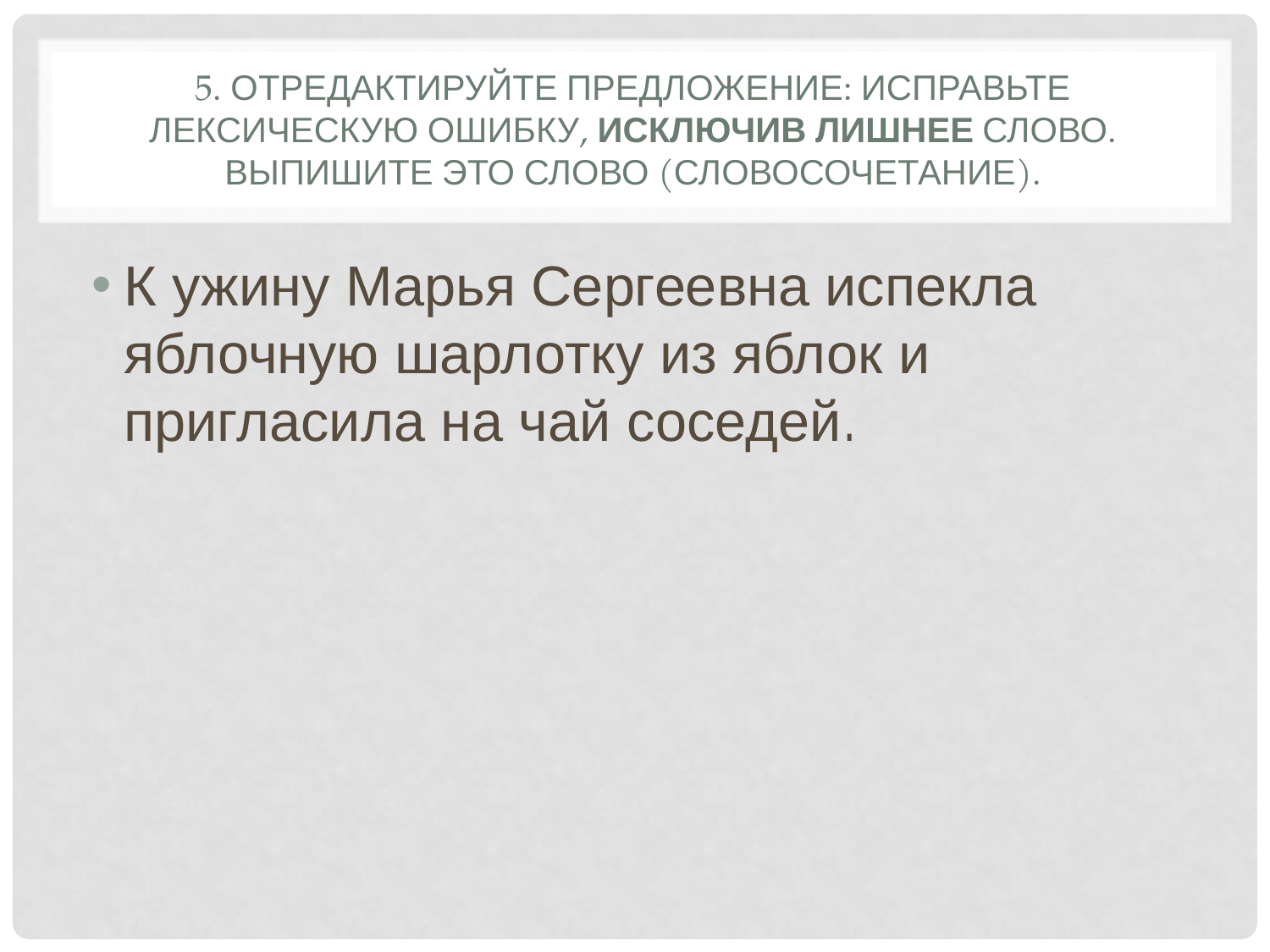

# 5. Отредактируйте предложение: исправьте лексическую ошибку, исключив лишнее слово. Выпишите это слово (словосочетание).
К ужину Марья Сергеевна испекла яблочную шарлотку из яблок и пригласила на чай соседей.